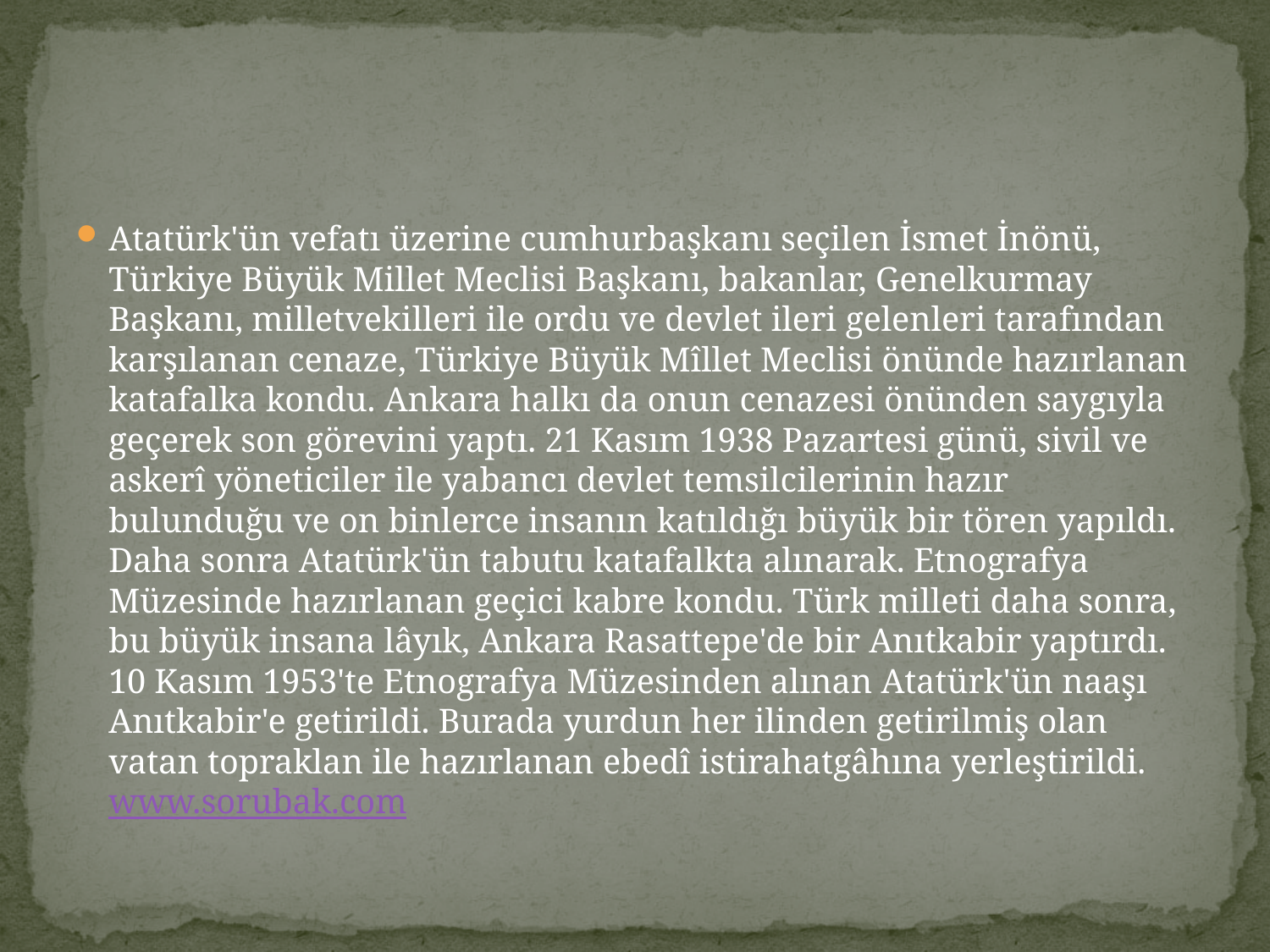

#
Atatürk'ün vefatı üzerine cumhurbaşkanı seçilen İsmet İnönü, Türkiye Büyük Millet Meclisi Başkanı, bakanlar, Genelkurmay Başkanı, milletvekilleri ile ordu ve devlet ileri gelenleri tarafından karşılanan cenaze, Türkiye Büyük Mîllet Meclisi önünde hazırlanan katafalka kondu. Ankara halkı da onun cenazesi önünden saygıyla geçerek son görevini yaptı. 21 Kasım 1938 Pazartesi günü, sivil ve askerî yöneticiler ile yabancı devlet temsilcilerinin hazır bulunduğu ve on binlerce insanın katıldığı büyük bir tören yapıldı. Daha sonra Atatürk'ün tabutu katafalkta alınarak. Etnografya Müzesinde hazırlanan geçici kabre kondu. Türk milleti daha sonra, bu büyük insana lâyık, Ankara Rasattepe'de bir Anıtkabir yaptırdı. 10 Kasım 1953'te Etnografya Müzesinden alınan Atatürk'ün naaşı Anıtkabir'e getirildi. Burada yurdun her ilinden getirilmiş olan vatan topraklan ile hazırlanan ebedî istirahatgâhına yerleştirildi. www.sorubak.com